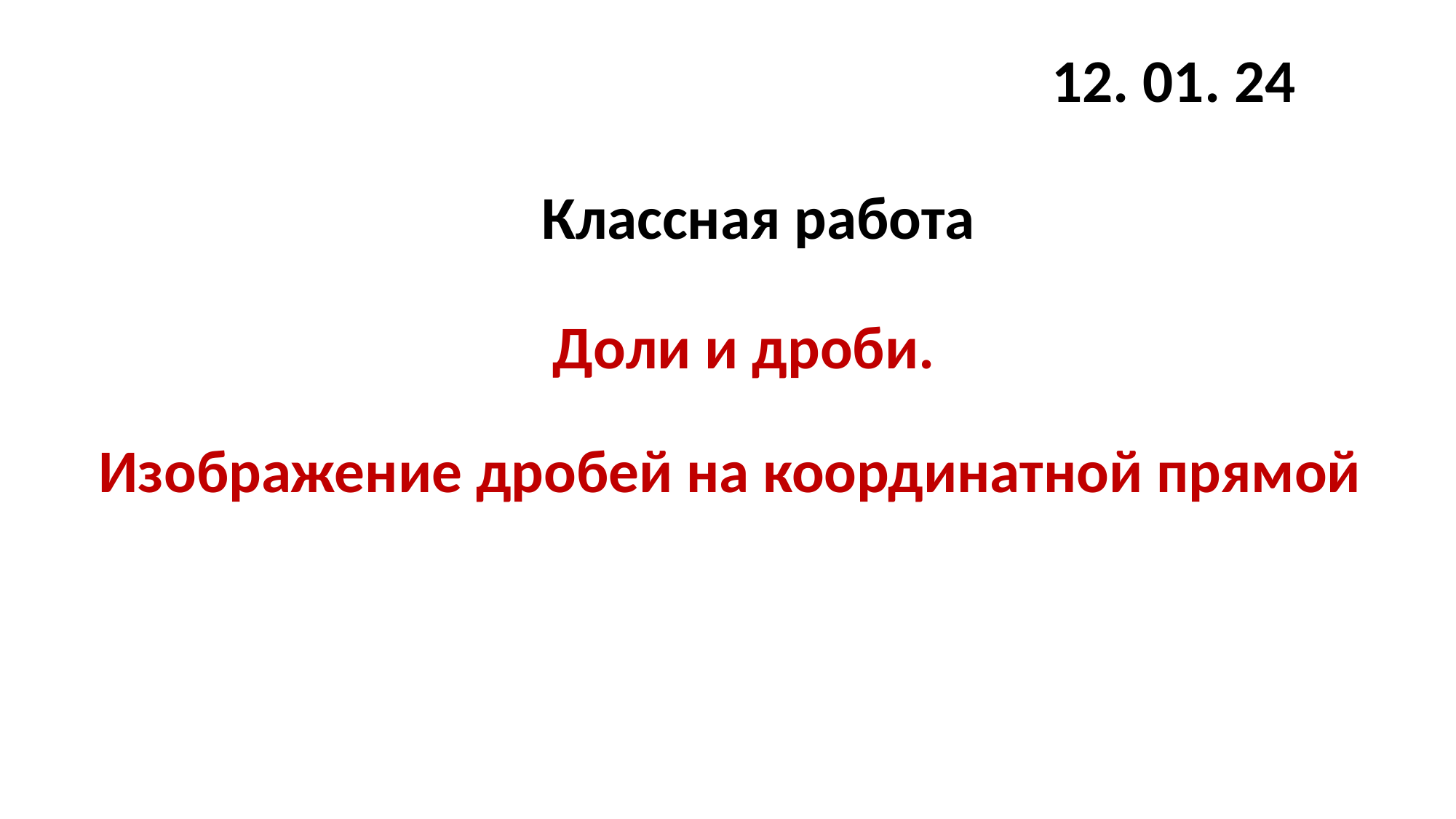

12. 01. 24
Классная работа
Доли и дроби.
Изображение дробей на координатной прямой